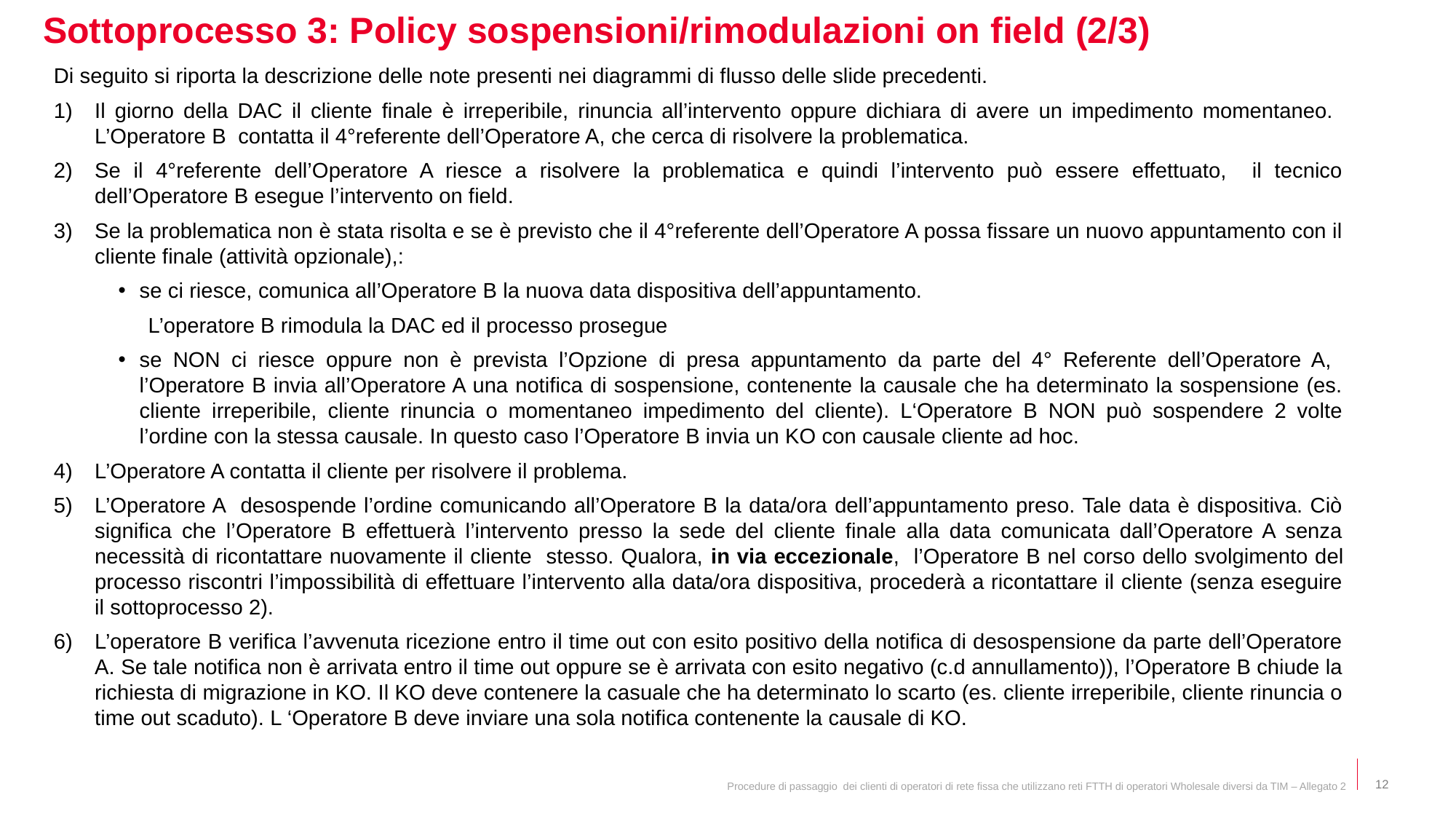

Sottoprocesso 3: Policy sospensioni/rimodulazioni on field (2/3)
Di seguito si riporta la descrizione delle note presenti nei diagrammi di flusso delle slide precedenti.
Il giorno della DAC il cliente finale è irreperibile, rinuncia all’intervento oppure dichiara di avere un impedimento momentaneo.  L’Operatore B  contatta il 4°referente dell’Operatore A, che cerca di risolvere la problematica.
Se il 4°referente dell’Operatore A riesce a risolvere la problematica e quindi l’intervento può essere effettuato,  il tecnico dell’Operatore B esegue l’intervento on field.
Se la problematica non è stata risolta e se è previsto che il 4°referente dell’Operatore A possa fissare un nuovo appuntamento con il cliente finale (attività opzionale),:
se ci riesce, comunica all’Operatore B la nuova data dispositiva dell’appuntamento.
     L’operatore B rimodula la DAC ed il processo prosegue
se NON ci riesce oppure non è prevista l’Opzione di presa appuntamento da parte del 4° Referente dell’Operatore A,  l’Operatore B invia all’Operatore A una notifica di sospensione, contenente la causale che ha determinato la sospensione (es. cliente irreperibile, cliente rinuncia o momentaneo impedimento del cliente). L‘Operatore B NON può sospendere 2 volte l’ordine con la stessa causale. In questo caso l’Operatore B invia un KO con causale cliente ad hoc.
L’Operatore A contatta il cliente per risolvere il problema.
L’Operatore A  desospende l’ordine comunicando all’Operatore B la data/ora dell’appuntamento preso. Tale data è dispositiva. Ciò significa che l’Operatore B effettuerà l’intervento presso la sede del cliente finale alla data comunicata dall’Operatore A senza necessità di ricontattare nuovamente il cliente  stesso. Qualora, in via eccezionale,  l’Operatore B nel corso dello svolgimento del processo riscontri l’impossibilità di effettuare l’intervento alla data/ora dispositiva, procederà a ricontattare il cliente (senza eseguire il sottoprocesso 2).
L’operatore B verifica l’avvenuta ricezione entro il time out con esito positivo della notifica di desospensione da parte dell’Operatore A. Se tale notifica non è arrivata entro il time out oppure se è arrivata con esito negativo (c.d annullamento)), l’Operatore B chiude la richiesta di migrazione in KO. Il KO deve contenere la casuale che ha determinato lo scarto (es. cliente irreperibile, cliente rinuncia o time out scaduto). L ‘Operatore B deve inviare una sola notifica contenente la causale di KO.